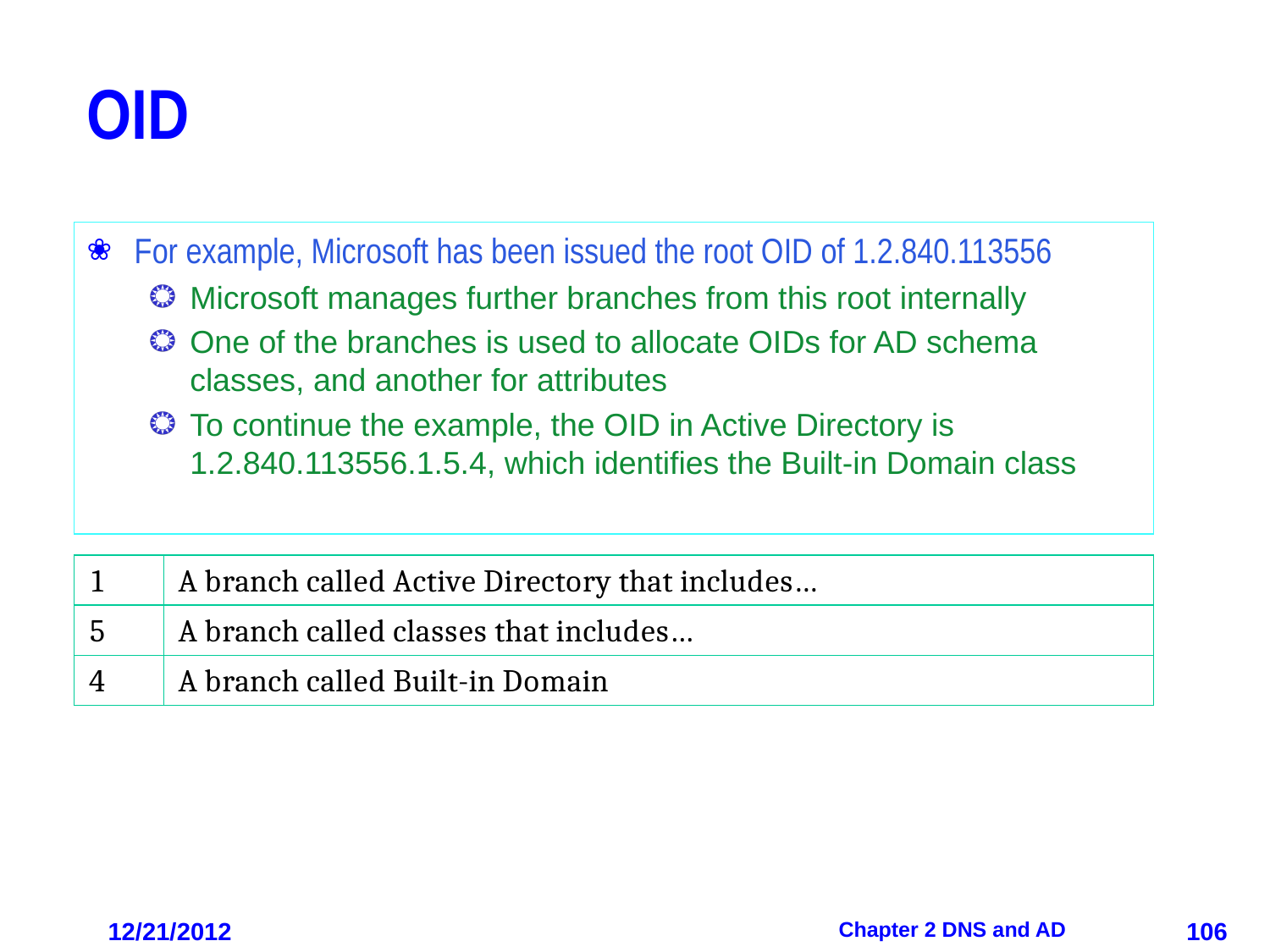

# OID
For example, Microsoft has been issued the root OID of 1.2.840.113556
Microsoft manages further branches from this root internally
One of the branches is used to allocate OIDs for AD schema classes, and another for attributes
To continue the example, the OID in Active Directory is 1.2.840.113556.1.5.4, which identifies the Built-in Domain class

| 1 | A branch called Active Directory that includes… |
| --- | --- |
| 5 | A branch called classes that includes… |
| 4 | A branch called Built-in Domain |
12/21/2012
Chapter 2 DNS and AD
106